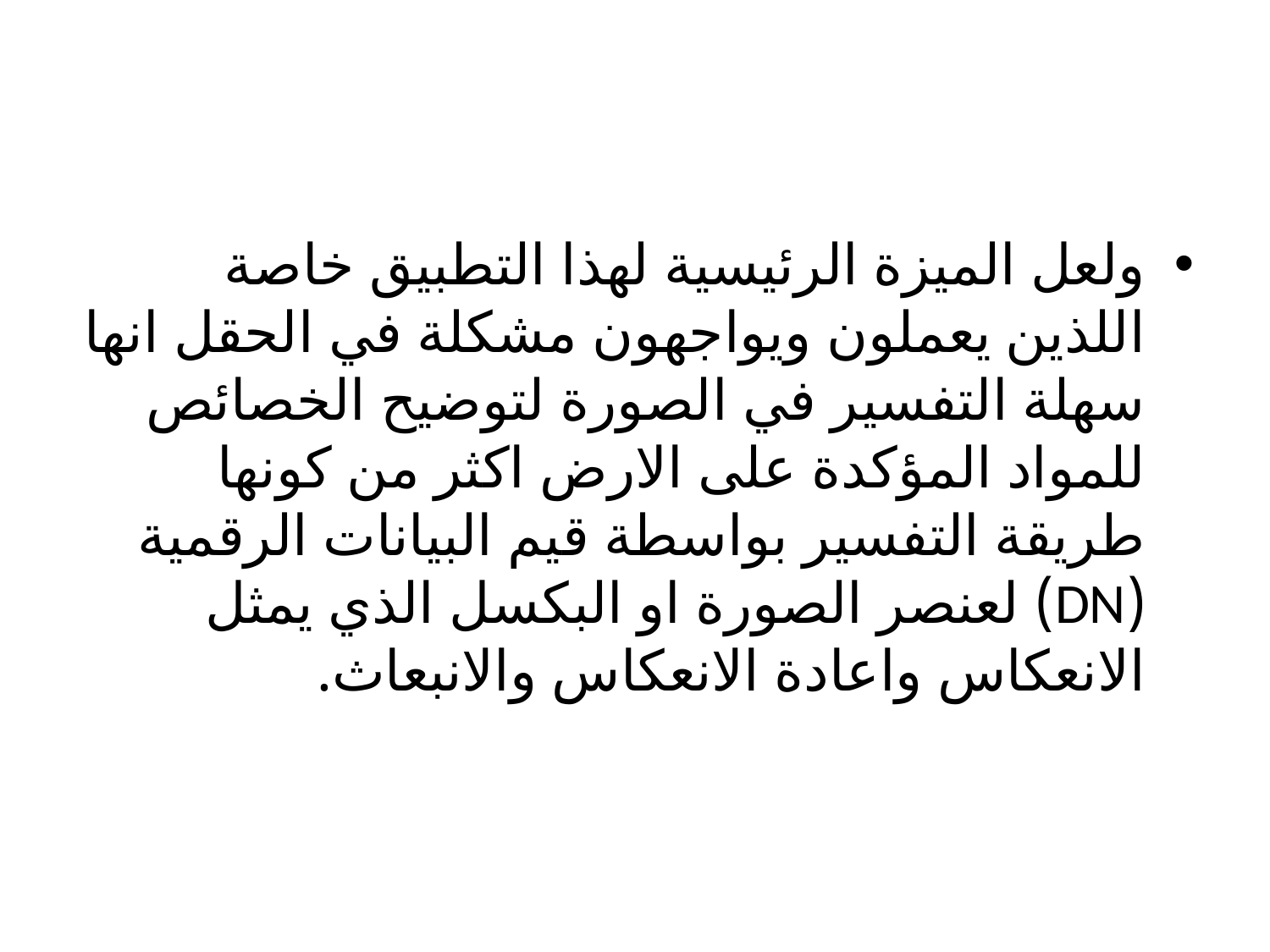

ولعل الميزة الرئيسية لهذا التطبيق خاصة اللذين يعملون ويواجهون مشكلة في الحقل انها سهلة التفسير في الصورة لتوضيح الخصائص للمواد المؤكدة على الارض اكثر من كونها طريقة التفسير بواسطة قيم البيانات الرقمية (DN) لعنصر الصورة او البكسل الذي يمثل الانعكاس واعادة الانعكاس والانبعاث.